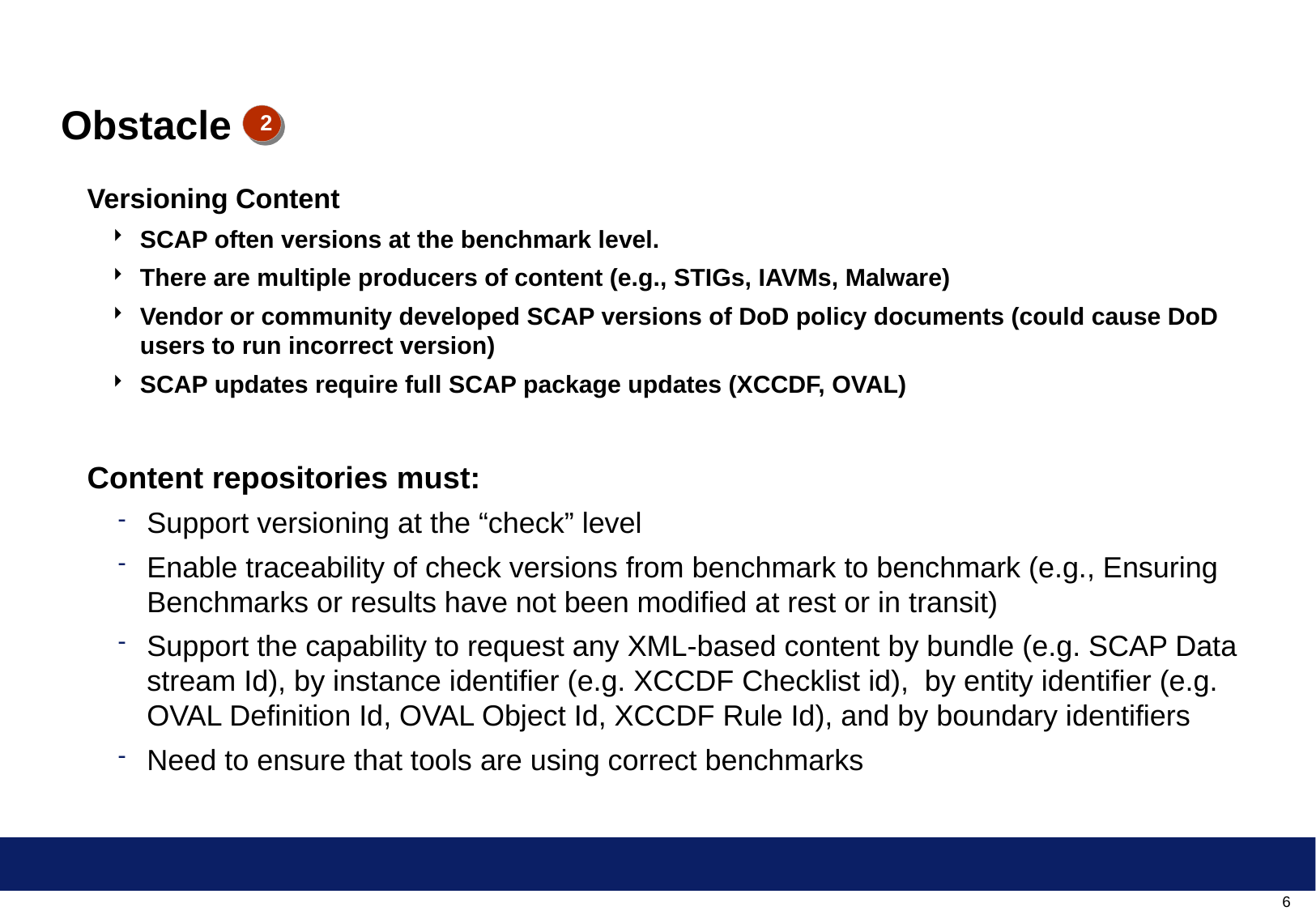

# Obstacle
2
Versioning Content
SCAP often versions at the benchmark level.
There are multiple producers of content (e.g., STIGs, IAVMs, Malware)
Vendor or community developed SCAP versions of DoD policy documents (could cause DoD users to run incorrect version)
SCAP updates require full SCAP package updates (XCCDF, OVAL)

Content repositories must:
Support versioning at the “check” level
Enable traceability of check versions from benchmark to benchmark (e.g., Ensuring Benchmarks or results have not been modified at rest or in transit)
Support the capability to request any XML-based content by bundle (e.g. SCAP Data stream Id), by instance identifier (e.g. XCCDF Checklist id),  by entity identifier (e.g. OVAL Definition Id, OVAL Object Id, XCCDF Rule Id), and by boundary identifiers
Need to ensure that tools are using correct benchmarks